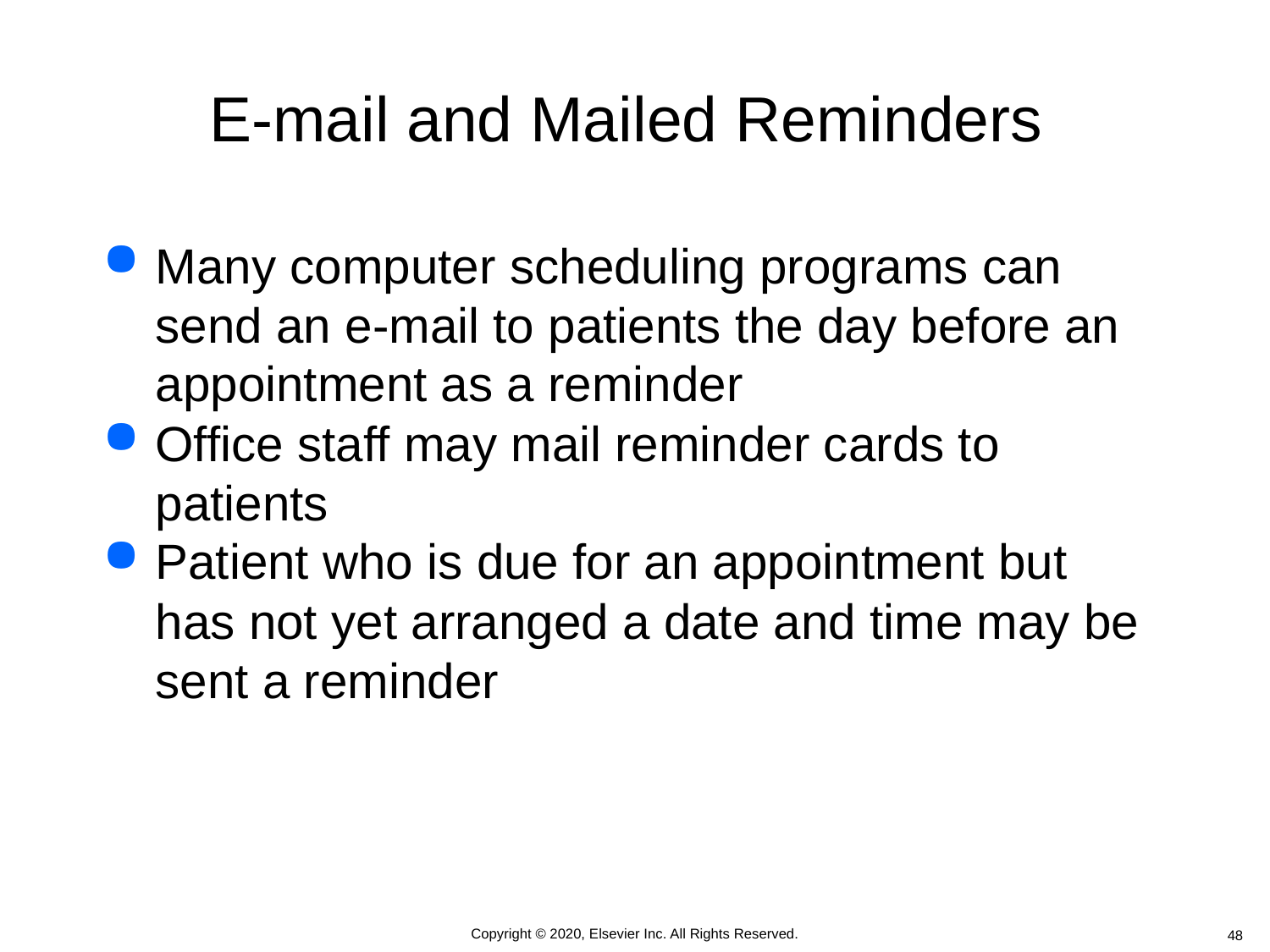

# E-mail and Mailed Reminders
Many computer scheduling programs can send an e-mail to patients the day before an appointment as a reminder
Office staff may mail reminder cards to patients
Patient who is due for an appointment but has not yet arranged a date and time may be sent a reminder

 48